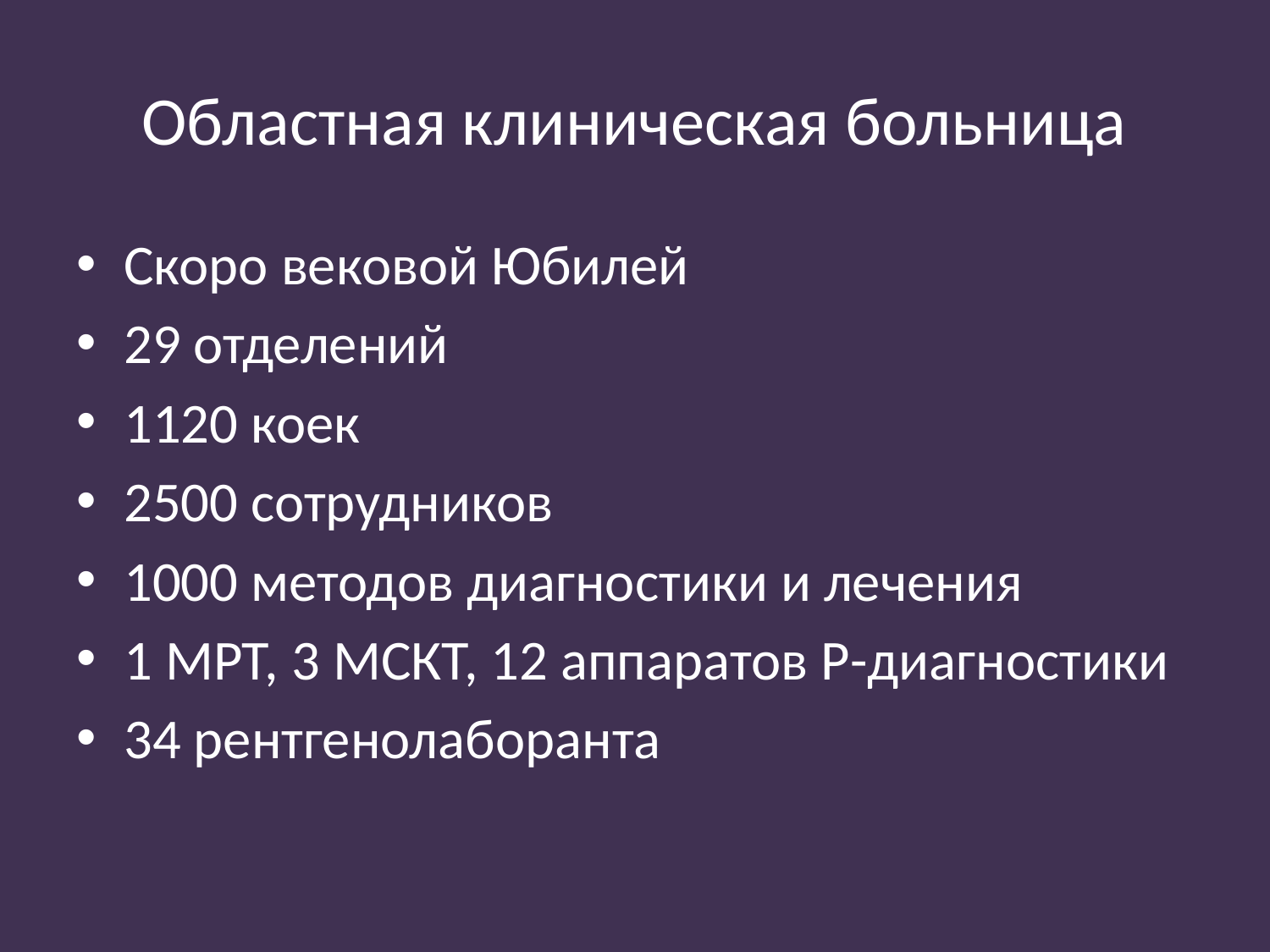

# Областная клиническая больница
Скоро вековой Юбилей
29 отделений
1120 коек
2500 сотрудников
1000 методов диагностики и лечения
1 МРТ, 3 МСКТ, 12 аппаратов Р-диагностики
34 рентгенолаборанта